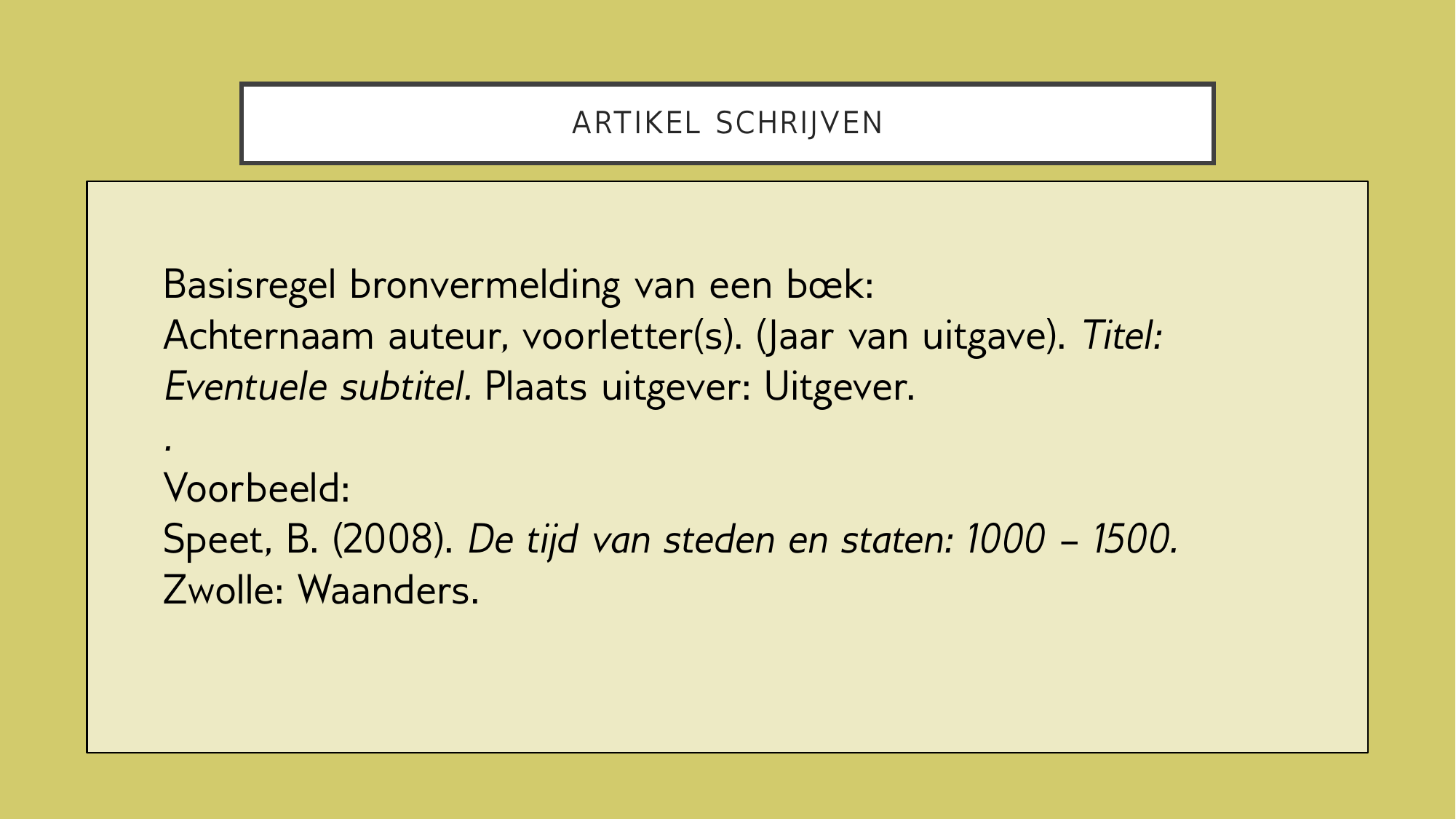

# Artikel schrijven

Basisregel bronvermelding van een boek:
Achternaam auteur, voorletter(s). (Jaar van uitgave). Titel: Eventuele subtitel. Plaats uitgever: Uitgever.
.
Voorbeeld:
Speet, B. (2008). De tijd van steden en staten: 1000 – 1500.
Zwolle: Waanders.